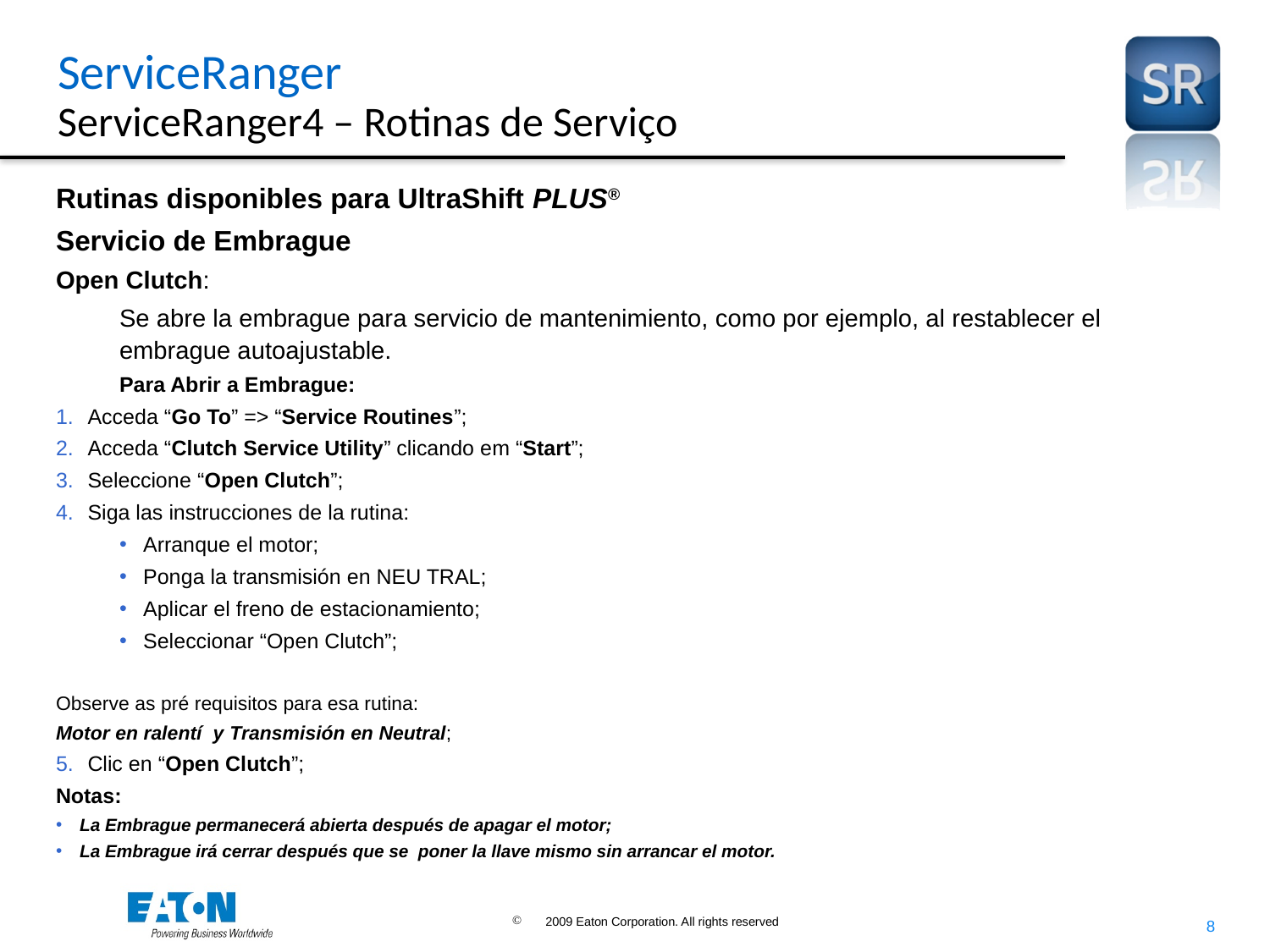

# ServiceRanger ServiceRanger4 – Rotinas de Serviço
Rutinas disponibles para UltraShift PLUS®
Servicio de Embrague
Open Clutch:
Se abre la embrague para servicio de mantenimiento, como por ejemplo, al restablecer el embrague autoajustable.
Para Abrir a Embrague:
Acceda “Go To” => “Service Routines”;
Acceda “Clutch Service Utility” clicando em “Start”;
Seleccione “Open Clutch”;
Siga las instrucciones de la rutina:
Arranque el motor;
Ponga la transmisión en NEU TRAL;
Aplicar el freno de estacionamiento;
Seleccionar “Open Clutch”;

Observe as pré requisitos para esa rutina:
Motor en ralentí  y Transmisión en Neutral;
Clic en “Open Clutch”;
Notas:
La Embrague permanecerá abierta después de apagar el motor;
La Embrague irá cerrar después que se  poner la llave mismo sin arrancar el motor.